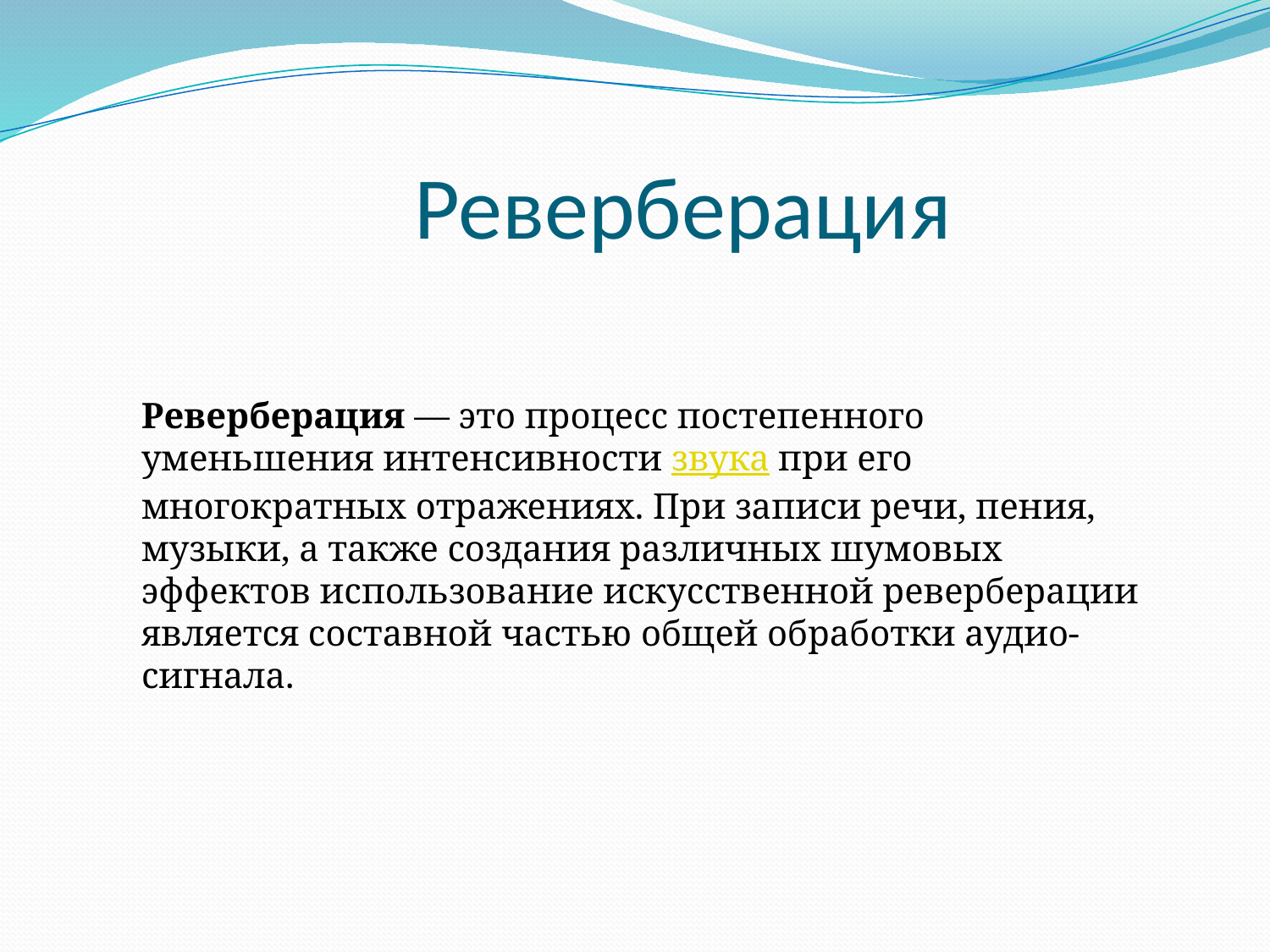

Реверберация
Реверберация — это процесс постепенного уменьшения интенсивности звука при его многократных отражениях. При записи речи, пения, музыки, а также создания различных шумовых эффектов использование искусственной реверберации является составной частью общей обработки аудио-сигнала.